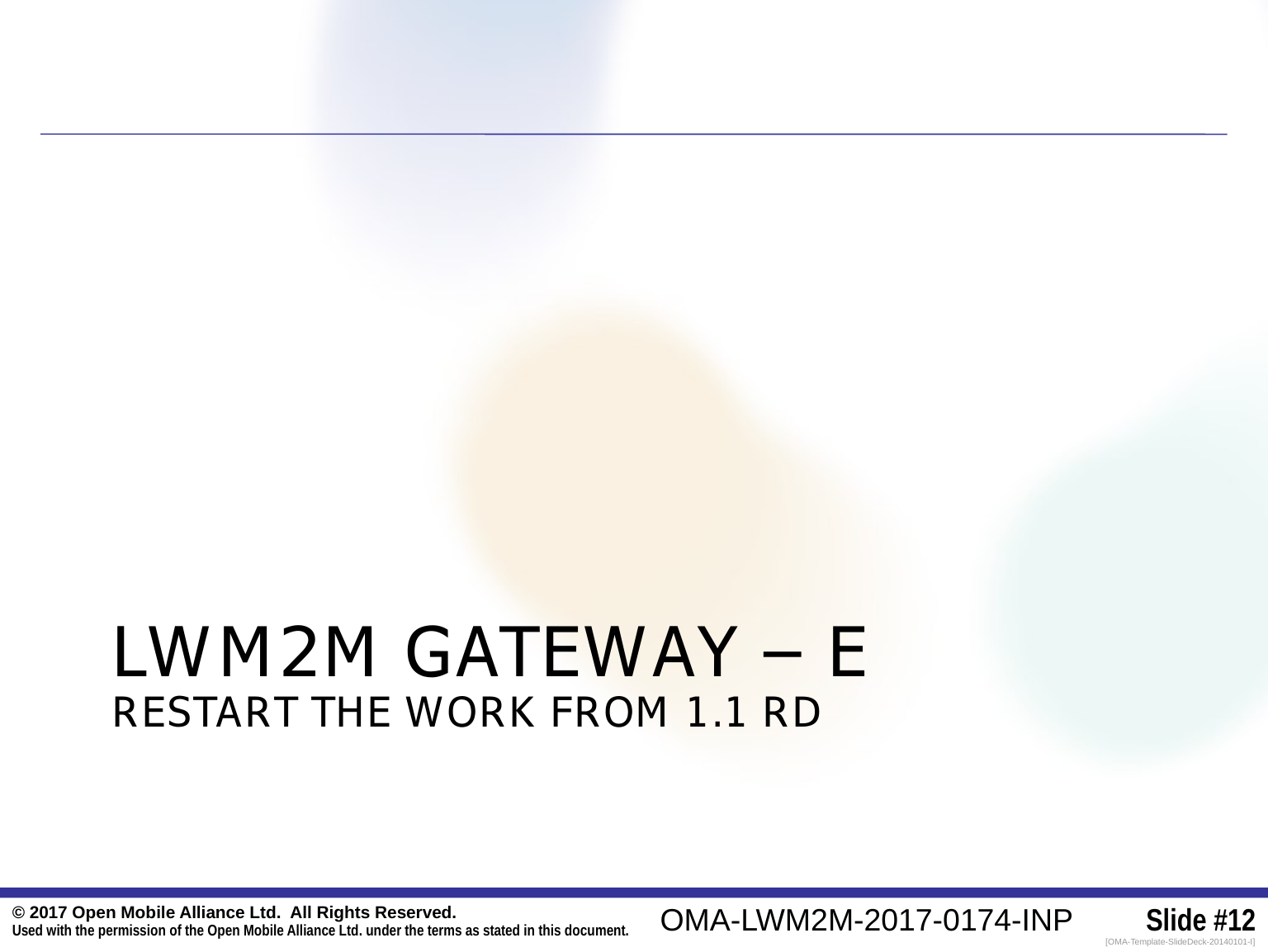

# LwM2M gateway – e restart the work from 1.1 RD